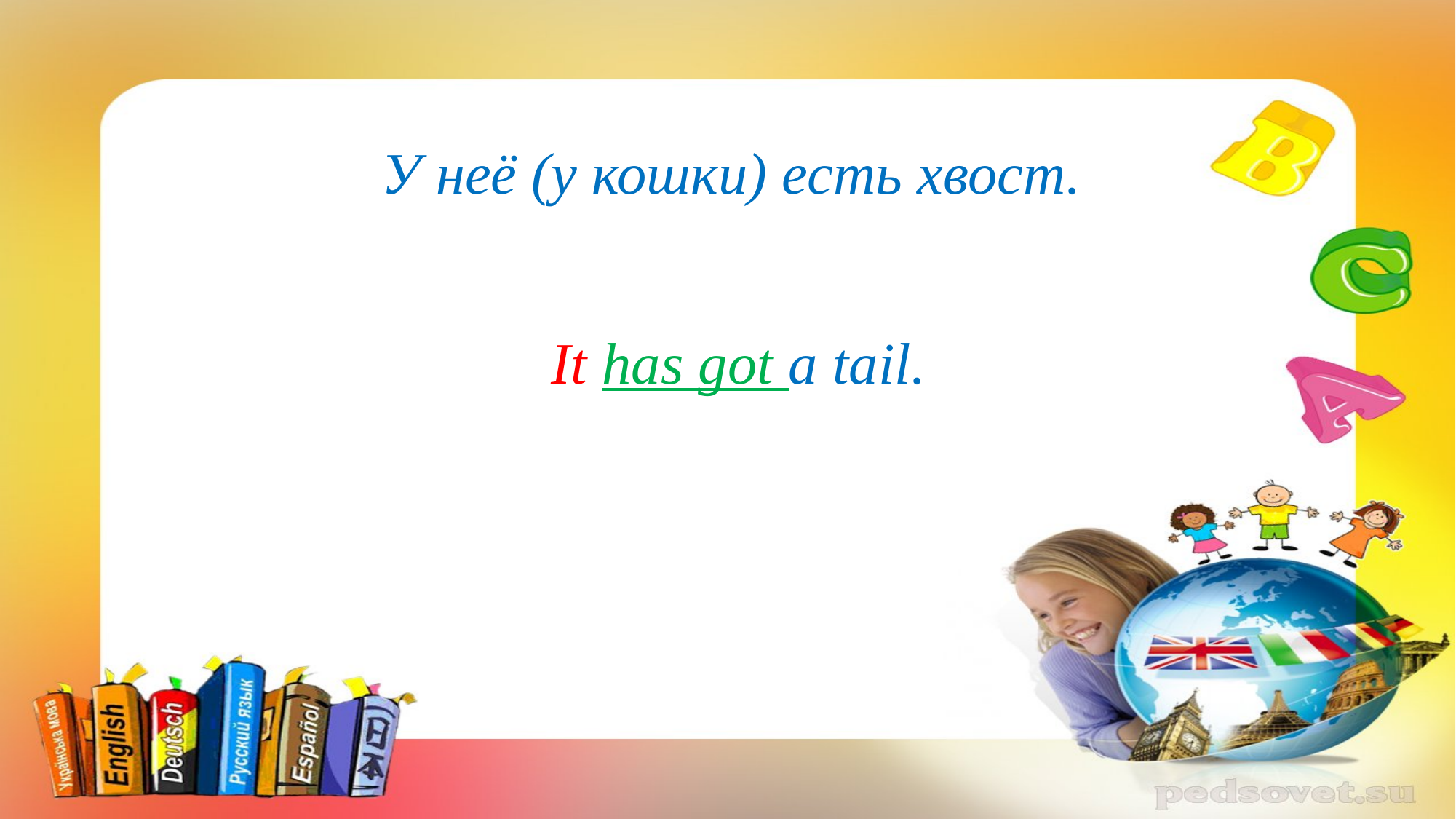

У неё (у кошки) есть хвост.
It has got a tail.